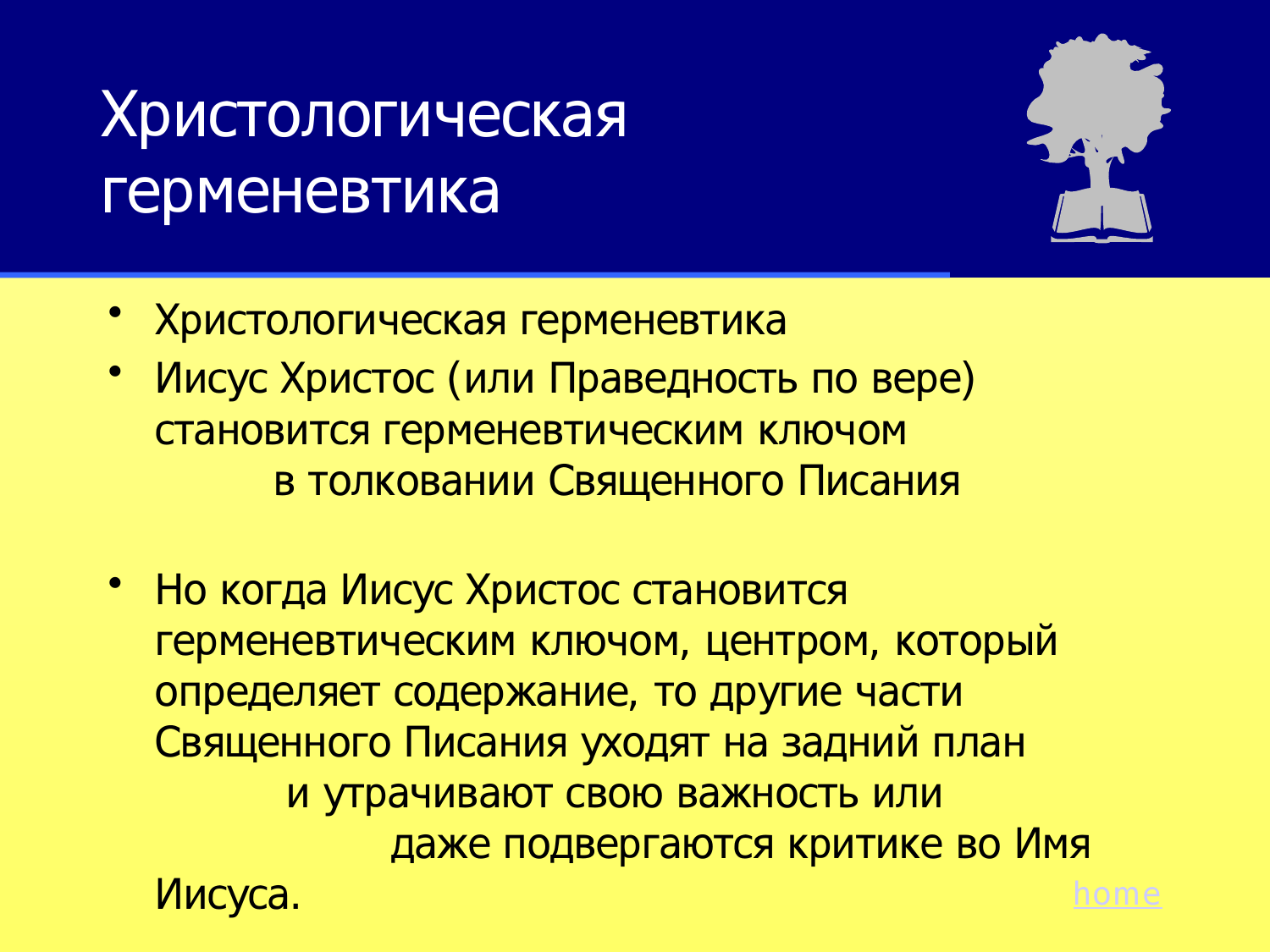

# Христологическая герменевтика
Христологическая герменевтика
Иисус Христос (или Праведность по вере) становится герменевтическим ключом                             в толковании Священного Писания
Но когда Иисус Христос становится герменевтическим ключом, центром, который определяет содержание, то другие части Священного Писания уходят на задний план                     и утрачивают свою важность или                                   даже подвергаются критике во Имя Иисуса.